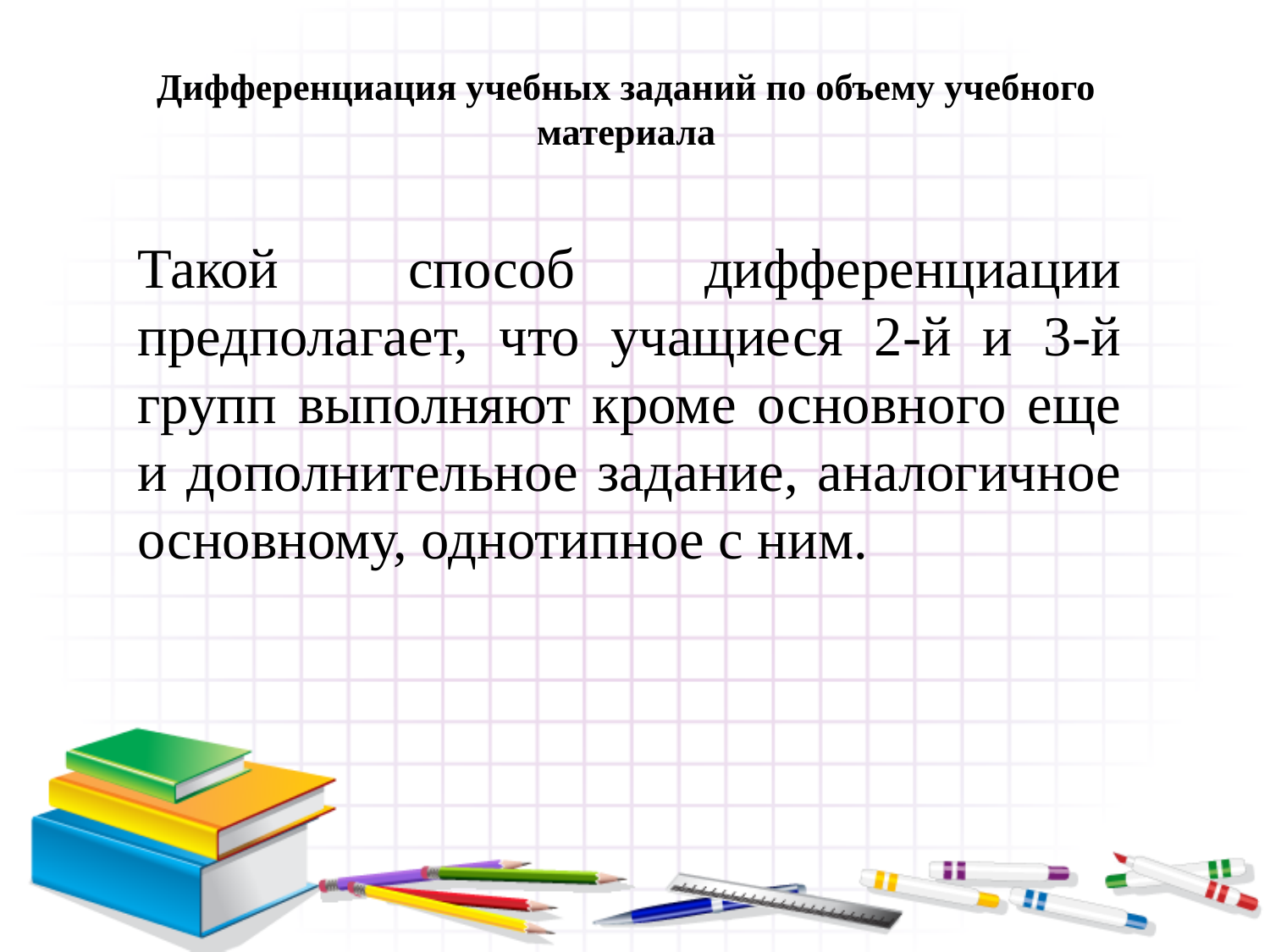

# Дифференциация учебных заданий по объему учебного материала
Такой способ дифференциации предполагает, что учащиеся 2-й и 3-й групп выполняют кроме основного еще и дополнительное задание, аналогичное основному, однотипное с ним.